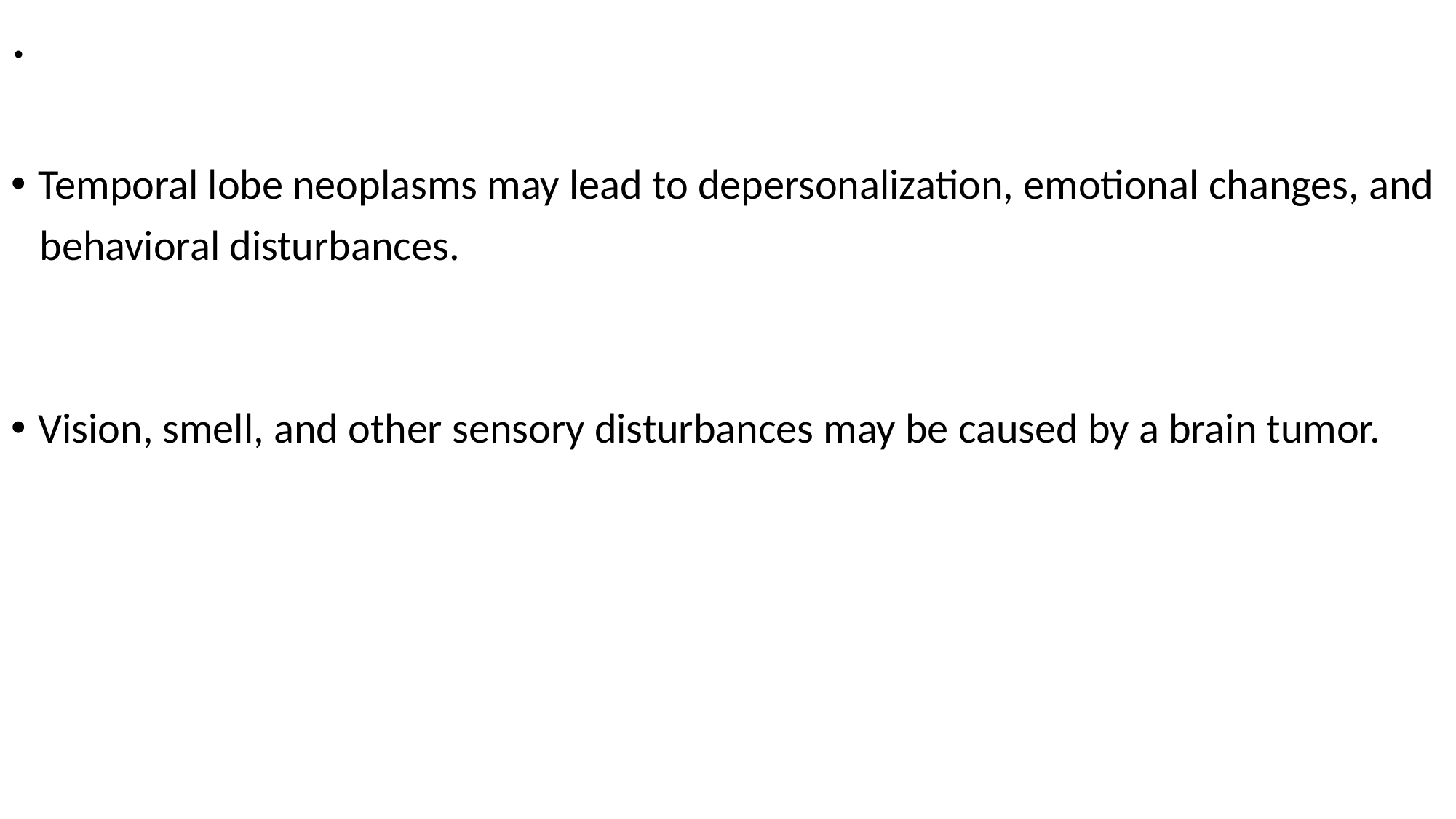

# .

Temporal lobe neoplasms may lead to depersonalization, emotional changes, and
   behavioral disturbances.

Vision, smell, and other sensory disturbances may be caused by a brain tumor.